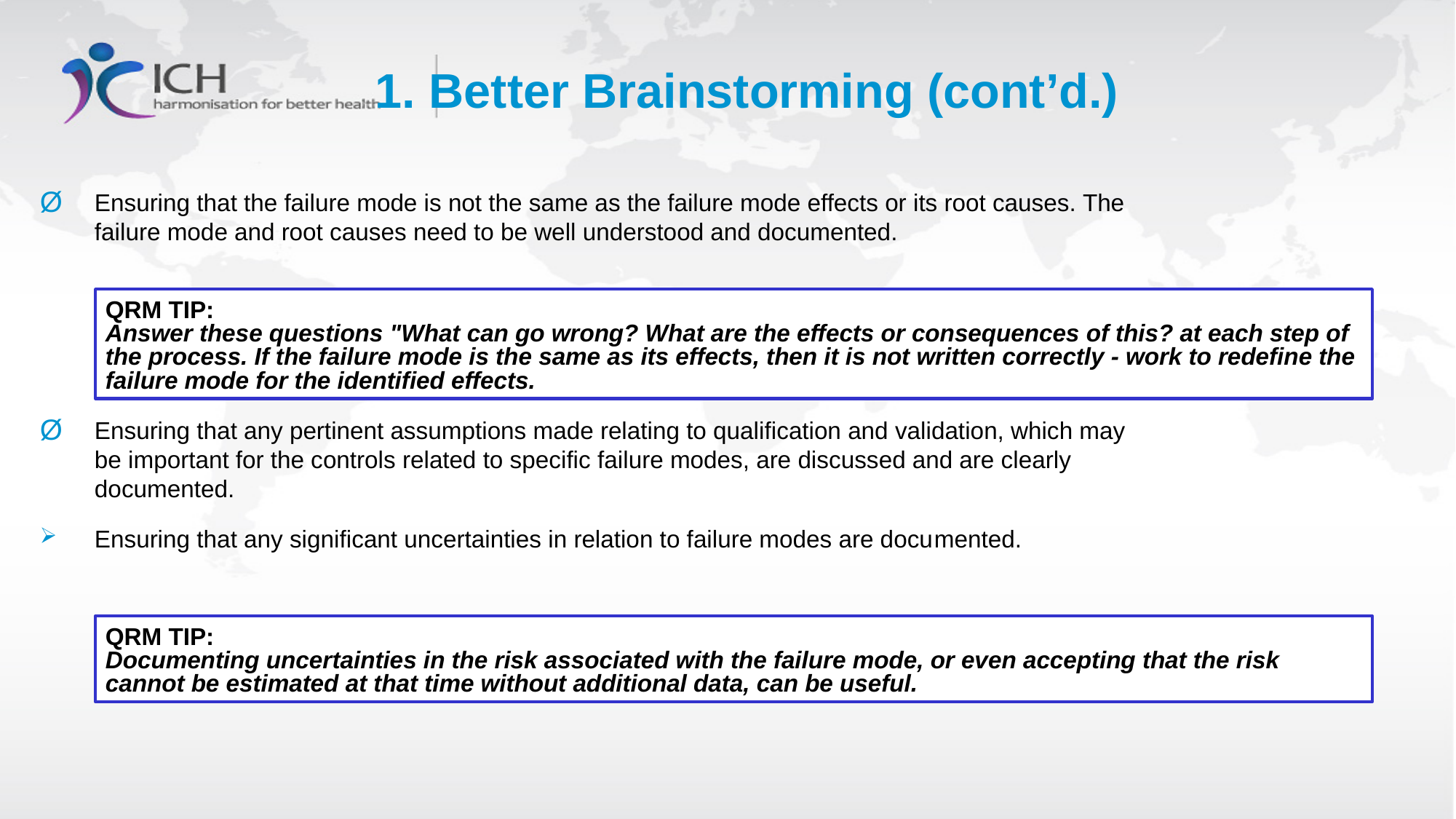

# 1. Better Brainstorming (cont’d.)

Ensuring that the failure mode is not the same as the failure mode effects or its root causes. The failure mode and root causes need to be well understood and documented.

Ensuring that any pertinent assumptions made relating to qualification and validation, which may be important for the controls related to specific failure modes, are discussed and are clearly documented.
Ensuring that any significant uncertainties in relation to failure modes are docu­mented.
QRM TIP:
Answer these questions "What can go wrong? What are the effects or consequences of this? at each step of the process. If the failure mode is the same as its effects, then it is not written correctly - work to redefine the failure mode for the identified effects.
QRM TIP:
Documenting uncer­tainties in the risk associated with the failure mode, or even accepting that the risk cannot be estimated at that time without additional data, can be useful.